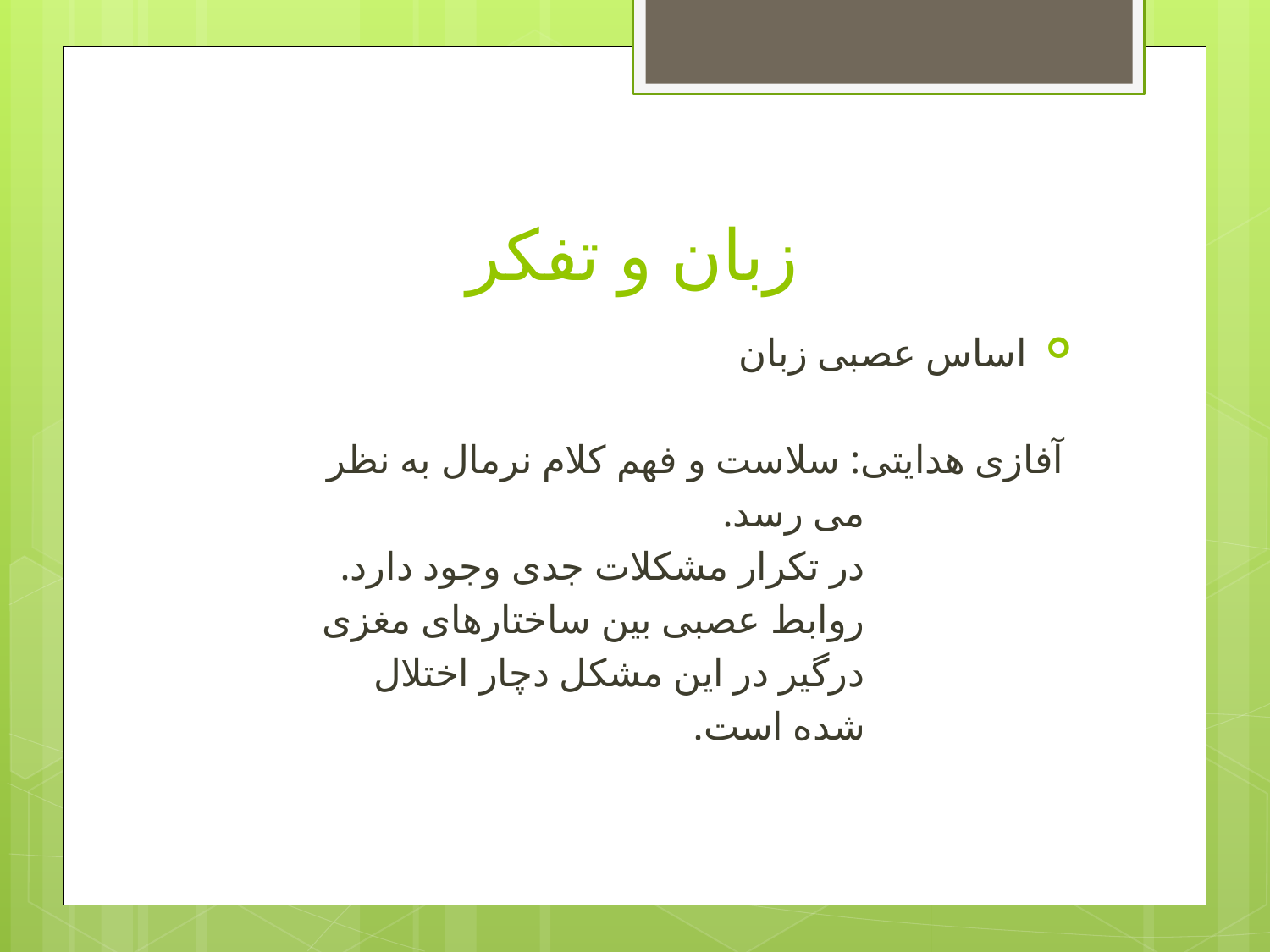

# زبان و تفکر
اساس عصبی زبان

آفازی هدایتی: سلاست و فهم کلام نرمال به نظر
                    می رسد.
                    در تکرار مشکلات جدی وجود دارد.
                    روابط عصبی بین ساختارهای مغزی
                    درگیر در این مشکل دچار اختلال
                    شده است.